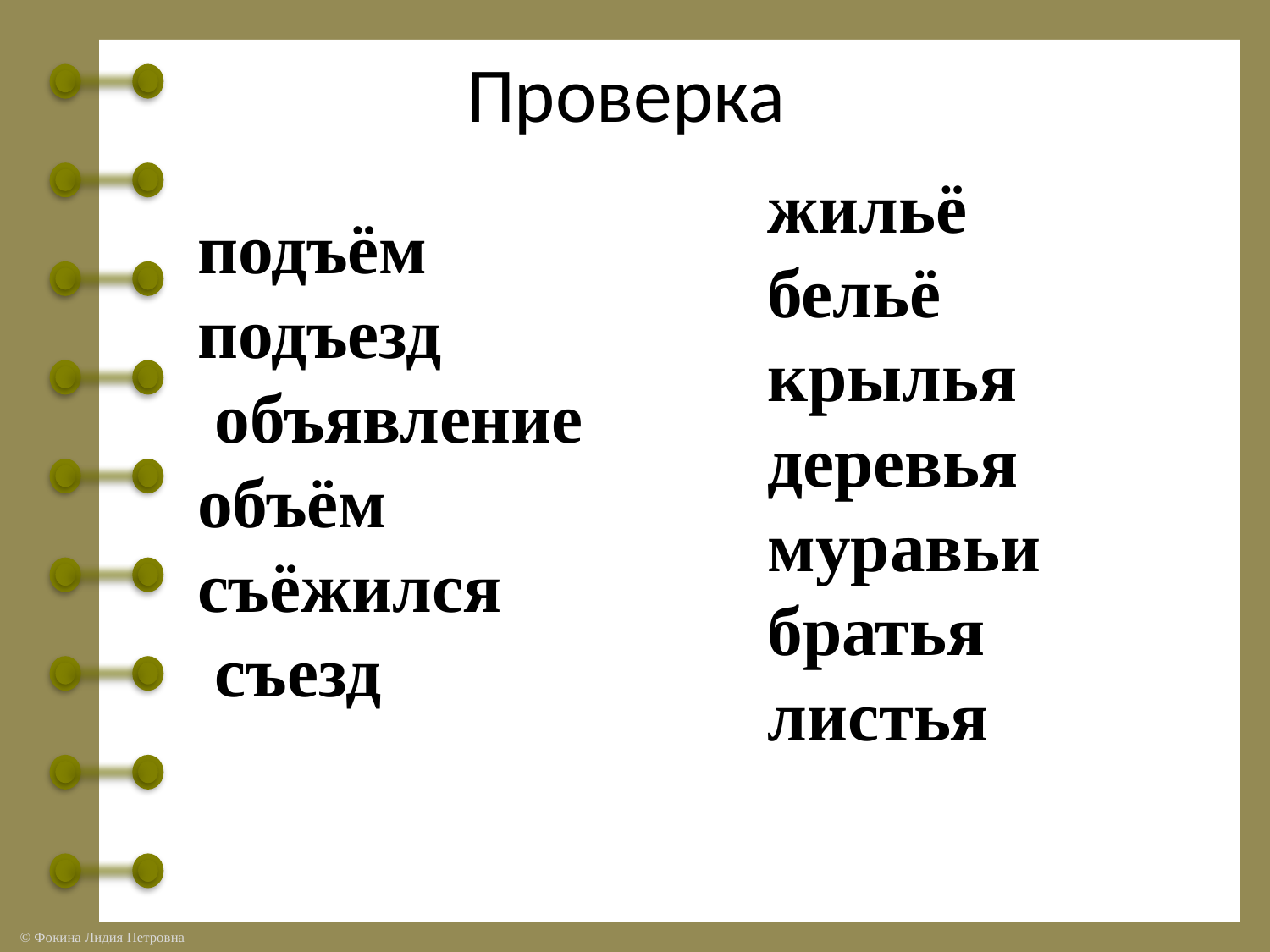

# Проверка
жильё бельё крылья деревья муравьи братья листья
подъём
подъезд
 объявление
объём
съёжился
 съезд